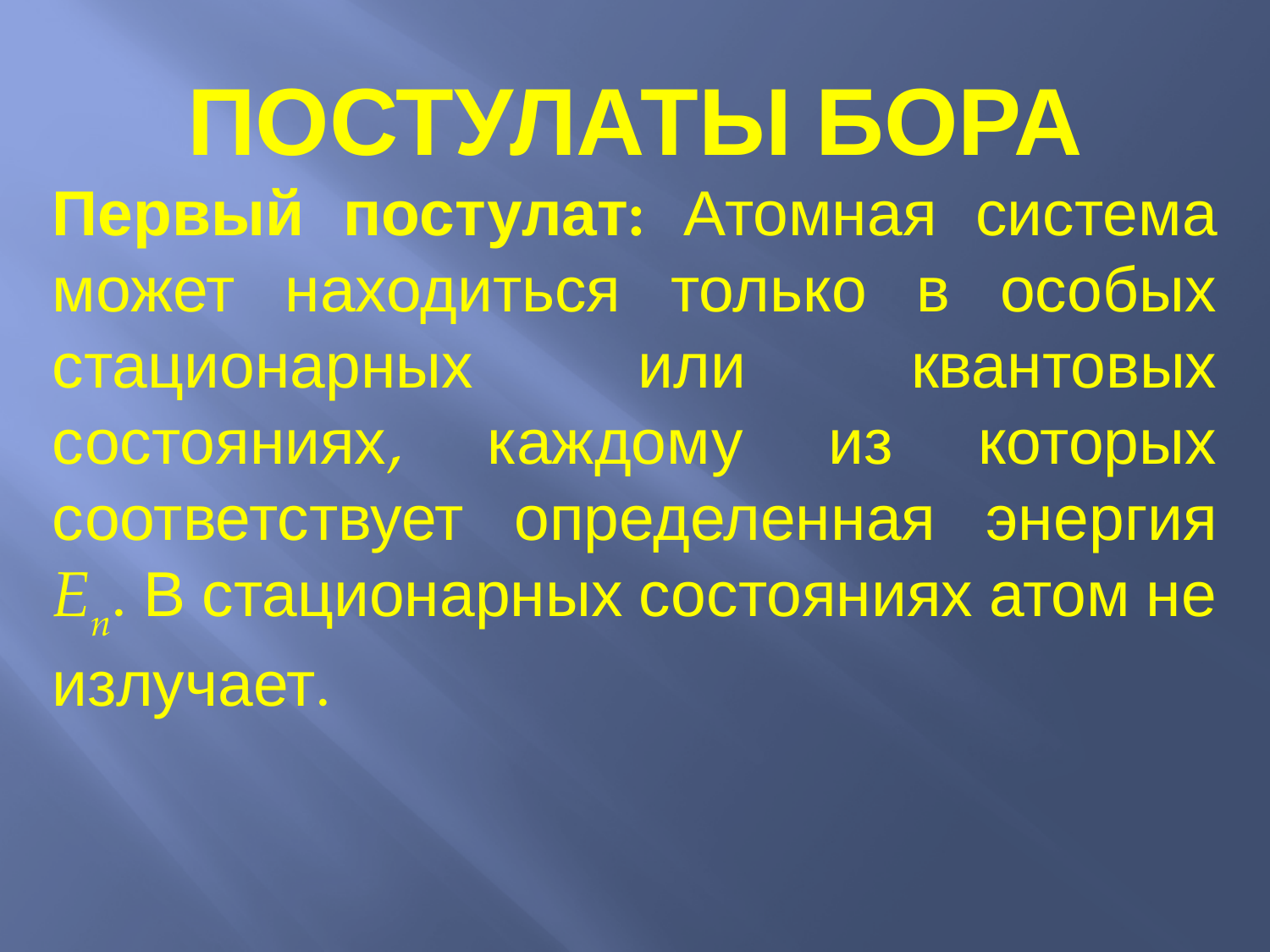

# ПОСТУЛАТЫ БОРА
Первый постулат: Атомная система может находиться только в особых стационарных или квантовых состояниях, каждому из которых соответствует определенная энергия En. В стационарных состояниях атом не излучает.